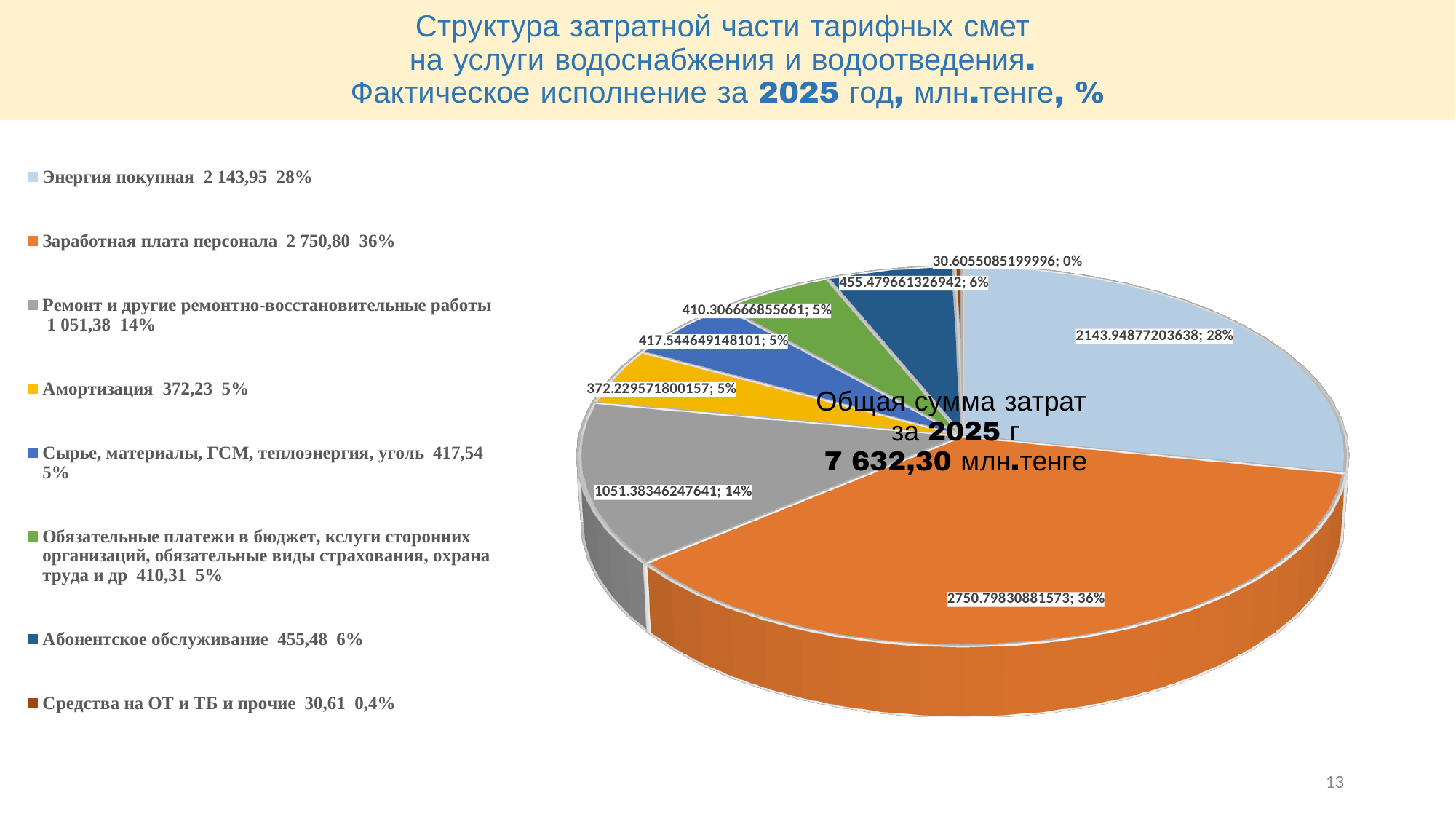

# Структура затратной части тарифных смет на услуги водоснабжения и водоотведения. Фактическое исполнение за 2025 год, млн.тенге, %

[unsupported chart]

13